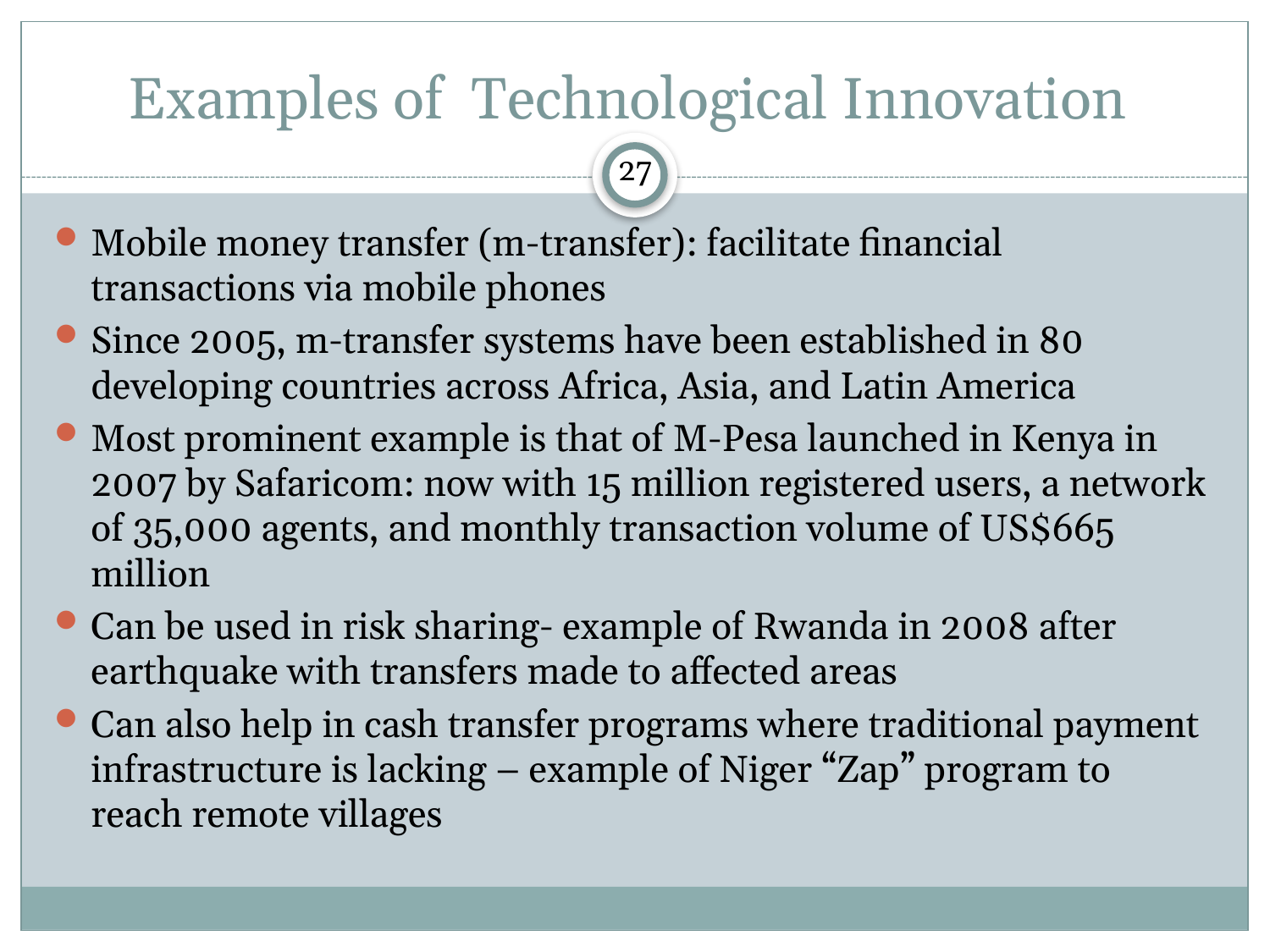

# Examples of  Technological Innovation
27
Mobile money transfer (m-transfer): facilitate financial transactions via mobile phones
Since 2005, m-transfer systems have been established in 80 developing countries across Africa, Asia, and Latin America
Most prominent example is that of M-Pesa launched in Kenya in 2007 by Safaricom: now with 15 million registered users, a network of 35,000 agents, and monthly transaction volume of US$665 million
Can be used in risk sharing- example of Rwanda in 2008 after earthquake with transfers made to affected areas
Can also help in cash transfer programs where traditional payment infrastructure is lacking – example of Niger “Zap” program to reach remote villages